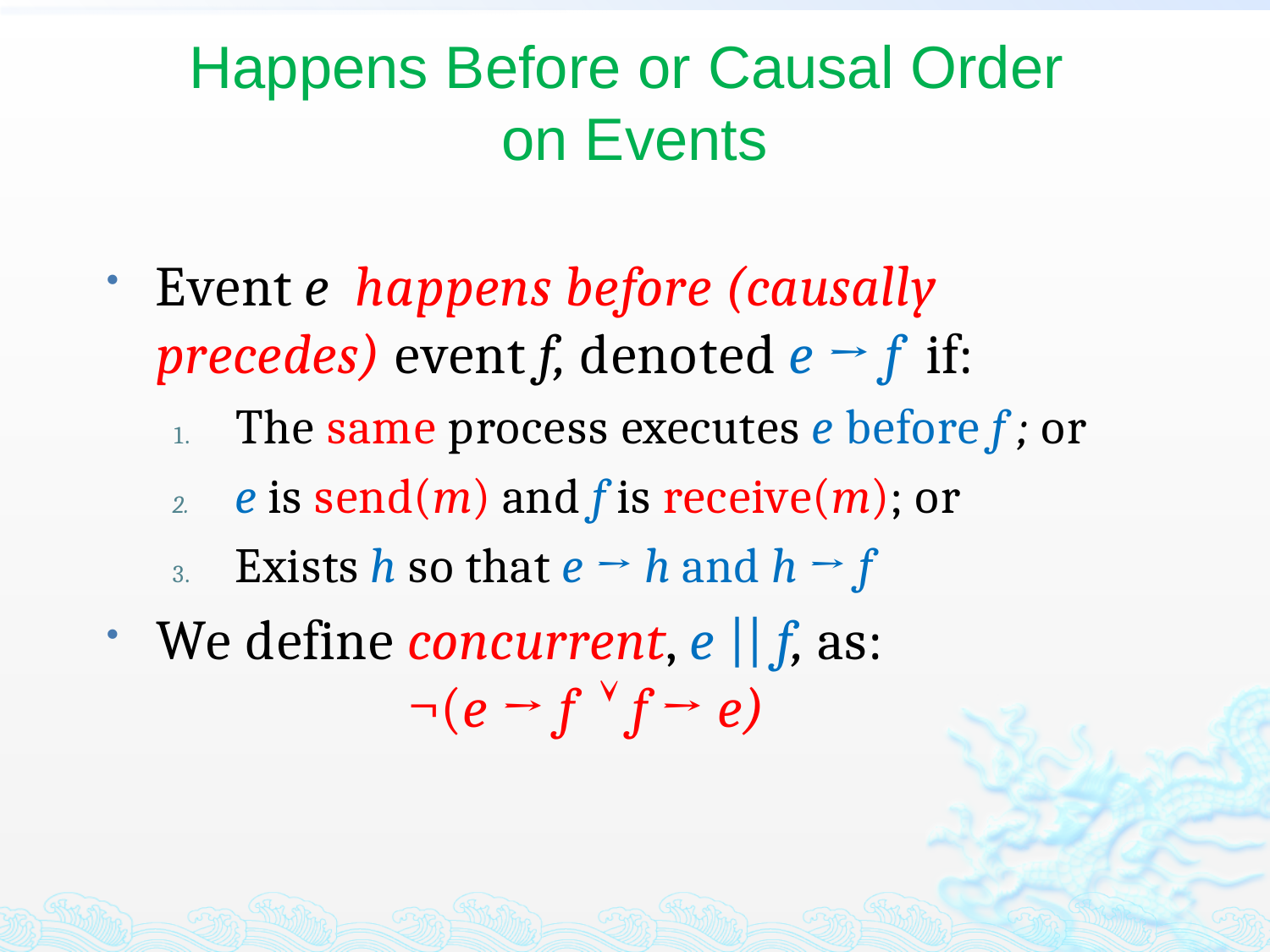

# Happens Before or Causal Order on Events
Event e  happens before (causally precedes) event f, denoted e → f  if:
The same process executes e before f ; or
e is send(m) and f is receive(m); or
Exists h so that e → h and h → f
We define concurrent, e || f, as:
		¬(e → f  ∨ f → e)